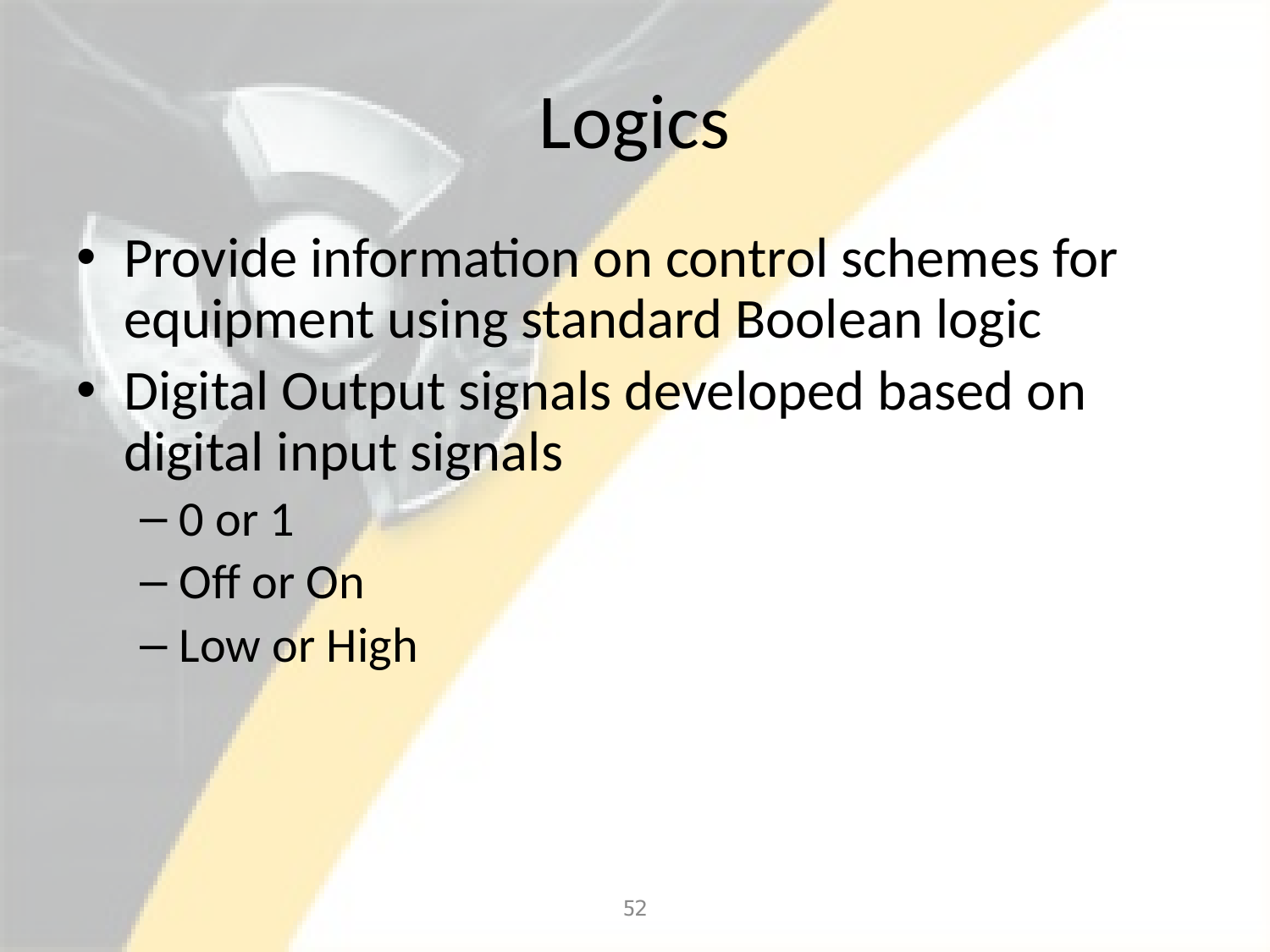

# Logics
Provide information on control schemes for equipment using standard Boolean logic
Digital Output signals developed based on digital input signals
0 or 1
Off or On
Low or High

52